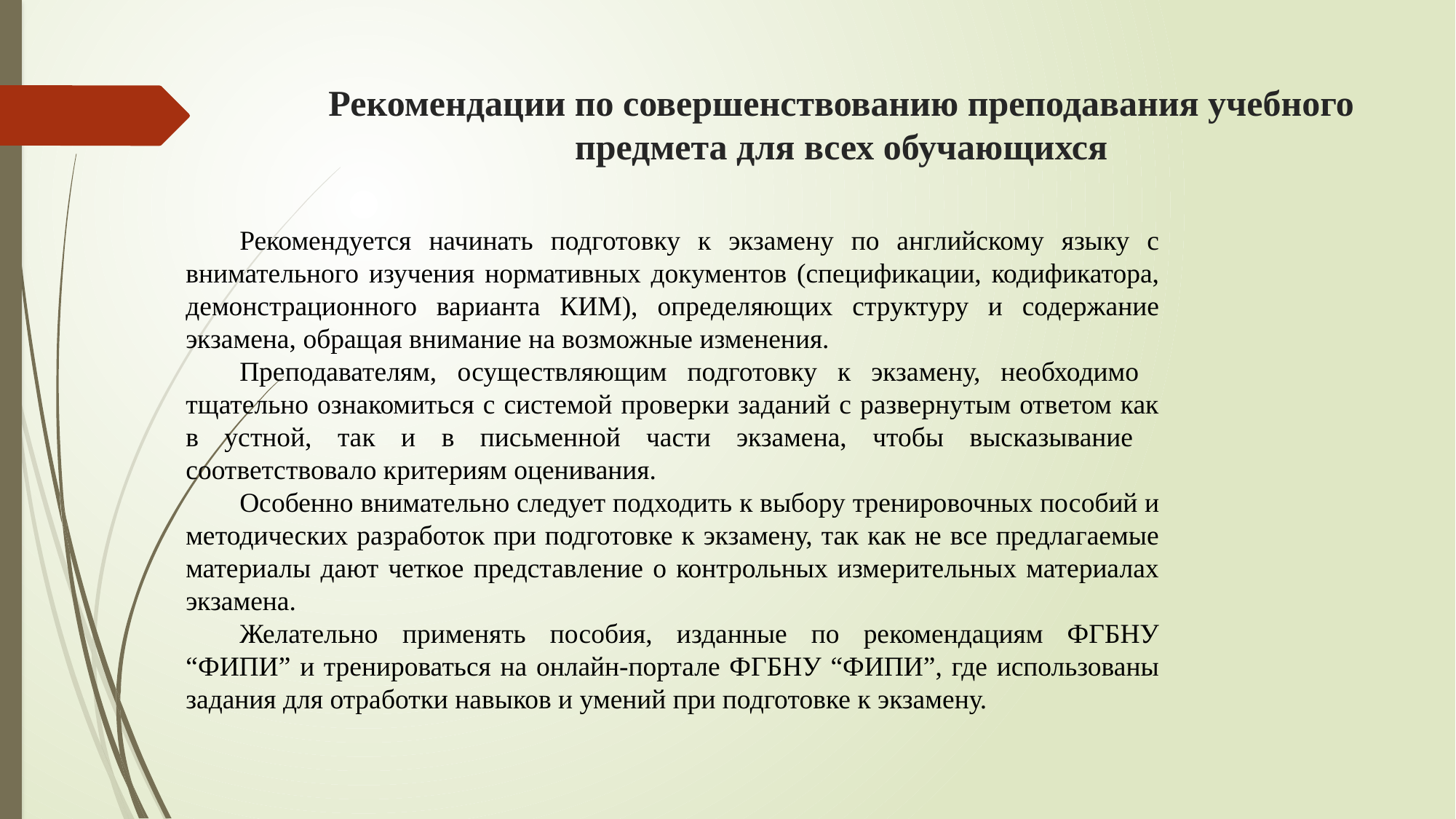

# Рекомендации по совершенствованию преподавания учебного предмета для всех обучающихся
Рекомендуется начинать подготовку к экзамену по английскому языку с внимательного изучения нормативных документов (спецификации, кодификатора, демонстрационного варианта КИМ), определяющих структуру и содержание экзамена, обращая внимание на возможные изменения.
Преподавателям, осуществляющим подготовку к экзамену, необходимо  тщательно ознакомиться с системой проверки заданий с развернутым ответом как в устной, так и в письменной части экзамена, чтобы высказывание  соответствовало критериям оценивания.
Особенно внимательно следует подходить к выбору тренировочных пособий и методических разработок при подготовке к экзамену, так как не все предлагаемые материалы дают четкое представление о контрольных измерительных материалах экзамена.
Желательно применять пособия, изданные по рекомендациям ФГБНУ “ФИПИ” и тренироваться на онлайн-портале ФГБНУ “ФИПИ”, где использованы задания для отработки навыков и умений при подготовке к экзамену.